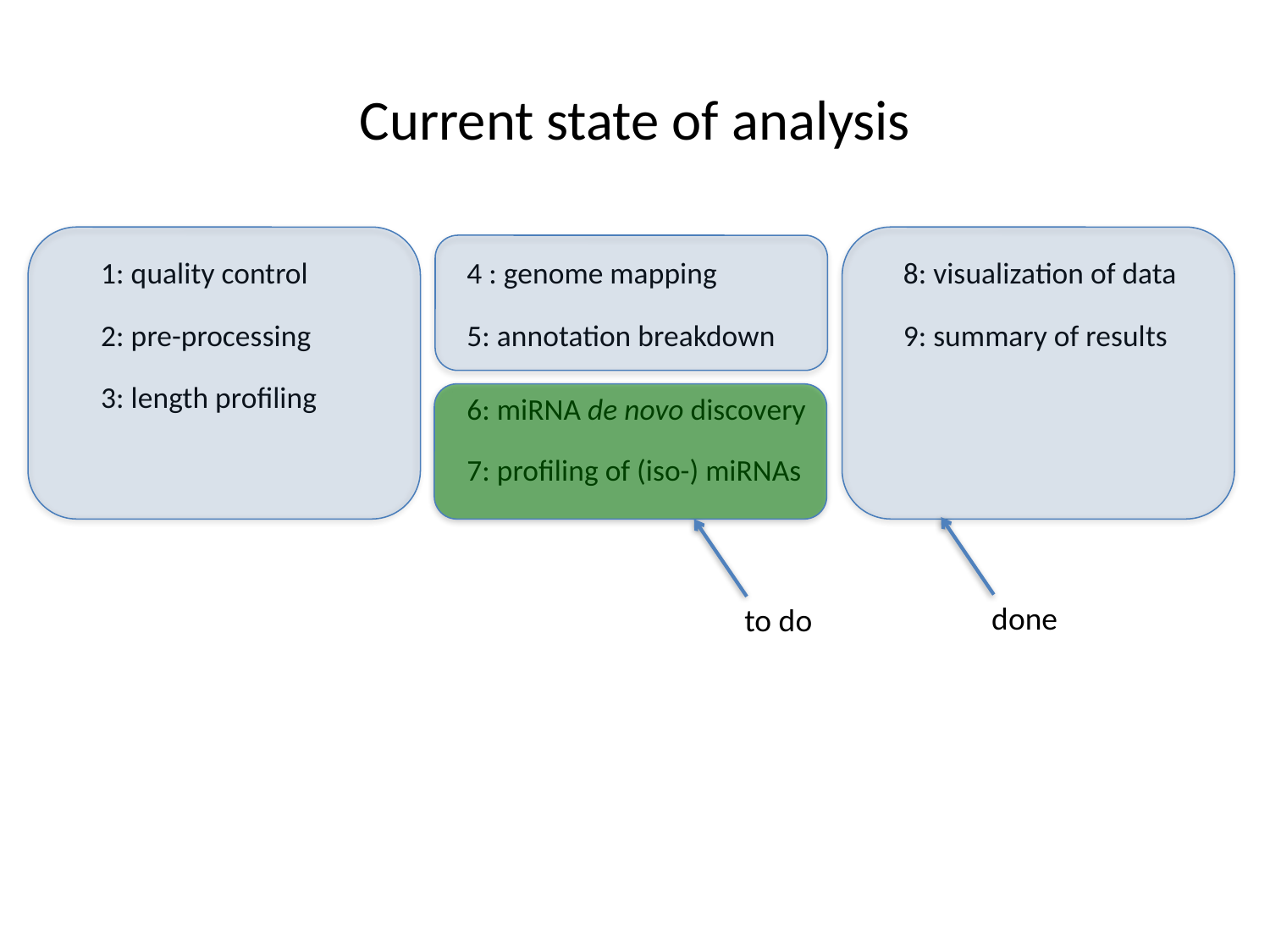

# Current state of analysis

1: quality control

2: pre-processing

3: length profiling

4 : genome mapping

5: annotation breakdown

6: miRNA de novo discovery

7: profiling of (iso-) miRNAs

8: visualization of data

9: summary of results

done
to do